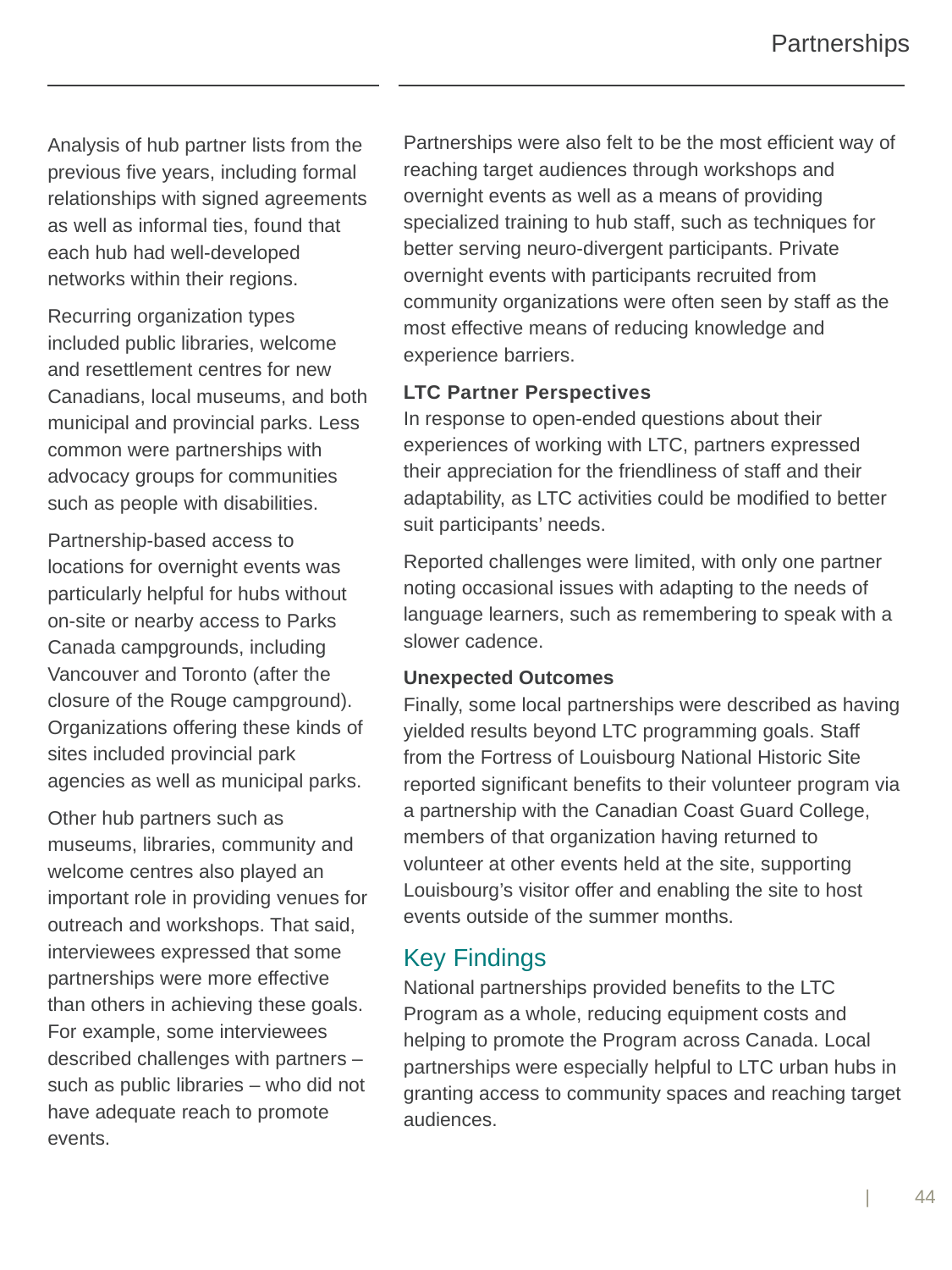

# Partnerships
Partnerships were also felt to be the most efficient way of reaching target audiences through workshops and overnight events as well as a means of providing specialized training to hub staff, such as techniques for better serving neuro-divergent participants. Private overnight events with participants recruited from community organizations were often seen by staff as the most effective means of reducing knowledge and experience barriers.
LTC Partner Perspectives
In response to open-ended questions about their experiences of working with LTC, partners expressed their appreciation for the friendliness of staff and their adaptability, as LTC activities could be modified to better suit participants’ needs.
Reported challenges were limited, with only one partner noting occasional issues with adapting to the needs of language learners, such as remembering to speak with a slower cadence.
Unexpected Outcomes
Finally, some local partnerships were described as having yielded results beyond LTC programming goals. Staff from the Fortress of Louisbourg National Historic Site reported significant benefits to their volunteer program via a partnership with the Canadian Coast Guard College, members of that organization having returned to  volunteer at other events held at the site, supporting Louisbourg’s visitor offer and enabling the site to host events outside of the summer months.
Key Findings
National partnerships provided benefits to the LTC Program as a whole, reducing equipment costs and helping to promote the Program across Canada. Local partnerships were especially helpful to LTC urban hubs in granting access to community spaces and reaching target audiences.
Analysis of hub partner lists from the previous five years, including formal relationships with signed agreements as well as informal ties, found that each hub had well-developed networks within their regions.
Recurring organization types included public libraries, welcome and resettlement centres for new Canadians, local museums, and both municipal and provincial parks. Less common were partnerships with advocacy groups for communities such as people with disabilities.
Partnership-based access to locations for overnight events was particularly helpful for hubs without on-site or nearby access to Parks Canada campgrounds, including Vancouver and Toronto (after the closure of the Rouge campground). Organizations offering these kinds of sites included provincial park agencies as well as municipal parks.
Other hub partners such as museums, libraries, community and welcome centres also played an important role in providing venues for outreach and workshops. That said, interviewees expressed that some partnerships were more effective than others in achieving these goals. For example, some interviewees described challenges with partners – such as public libraries – who did not have adequate reach to promote events.